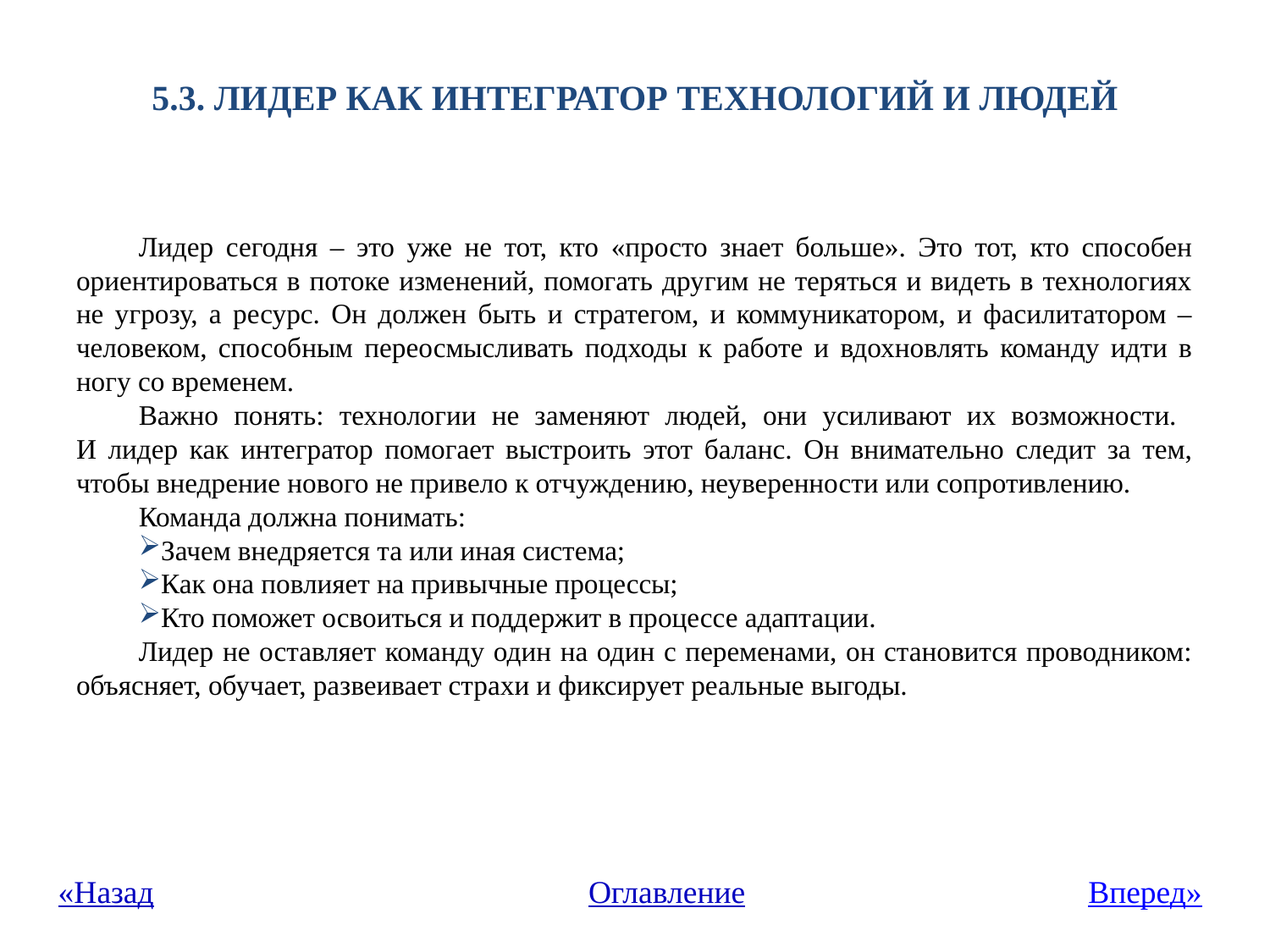

# 5.3. ЛИДЕР КАК ИНТЕГРАТОР ТЕХНОЛОГИЙ И ЛЮДЕЙ
Лидер сегодня – это уже не тот, кто «просто знает больше». Это тот, кто способен ориентироваться в потоке изменений, помогать другим не теряться и видеть в технологиях не угрозу, а ресурс. Он должен быть и стратегом, и коммуникатором, и фасилитатором – человеком, способным переосмысливать подходы к работе и вдохновлять команду идти в ногу со временем.
Важно понять: технологии не заменяют людей, они усиливают их возможности.
И лидер как интегратор помогает выстроить этот баланс. Он внимательно следит за тем, чтобы внедрение нового не привело к отчуждению, неуверенности или сопротивлению.
Команда должна понимать:
Зачем внедряется та или иная система;
Как она повлияет на привычные процессы;
Кто поможет освоиться и поддержит в процессе адаптации.
Лидер не оставляет команду один на один с переменами, он становится проводником: объясняет, обучает, развеивает страхи и фиксирует реальные выгоды.

«Назад
Оглавление
Вперед»